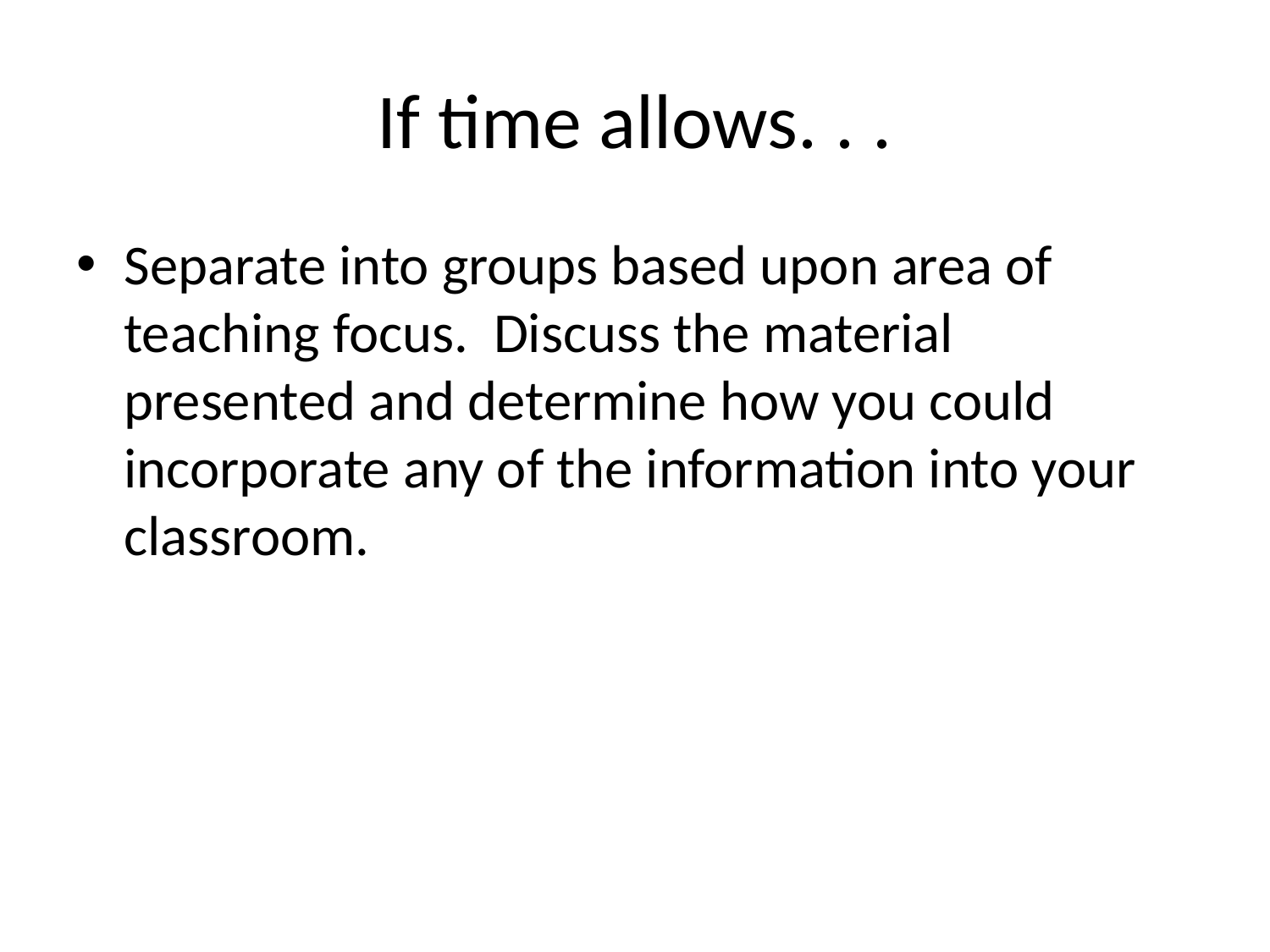

# If time allows. . .
Separate into groups based upon area of teaching focus.  Discuss the material presented and determine how you could incorporate any of the information into your classroom.